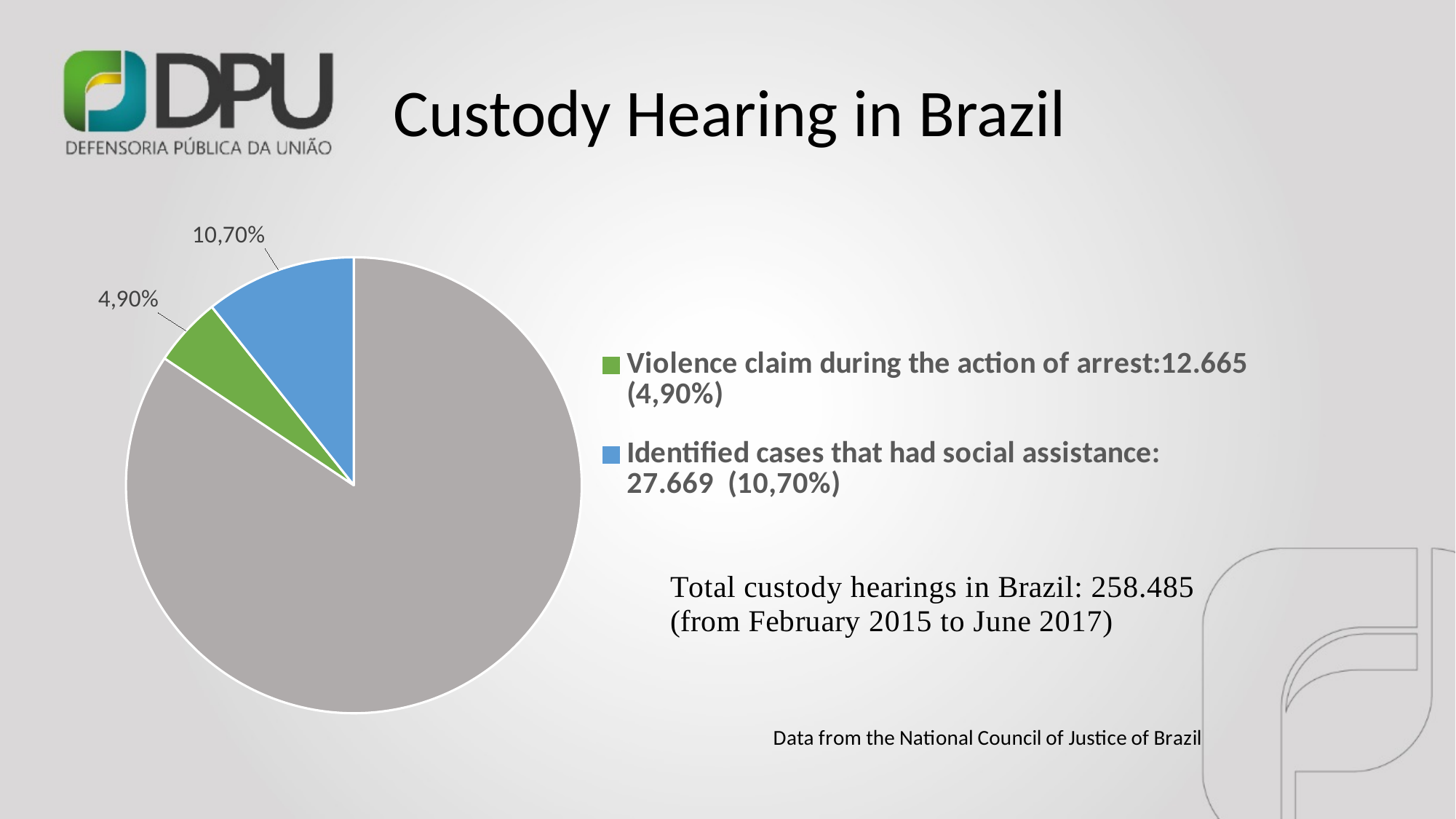

# Custody Hearing in Brazil

[unsupported chart]